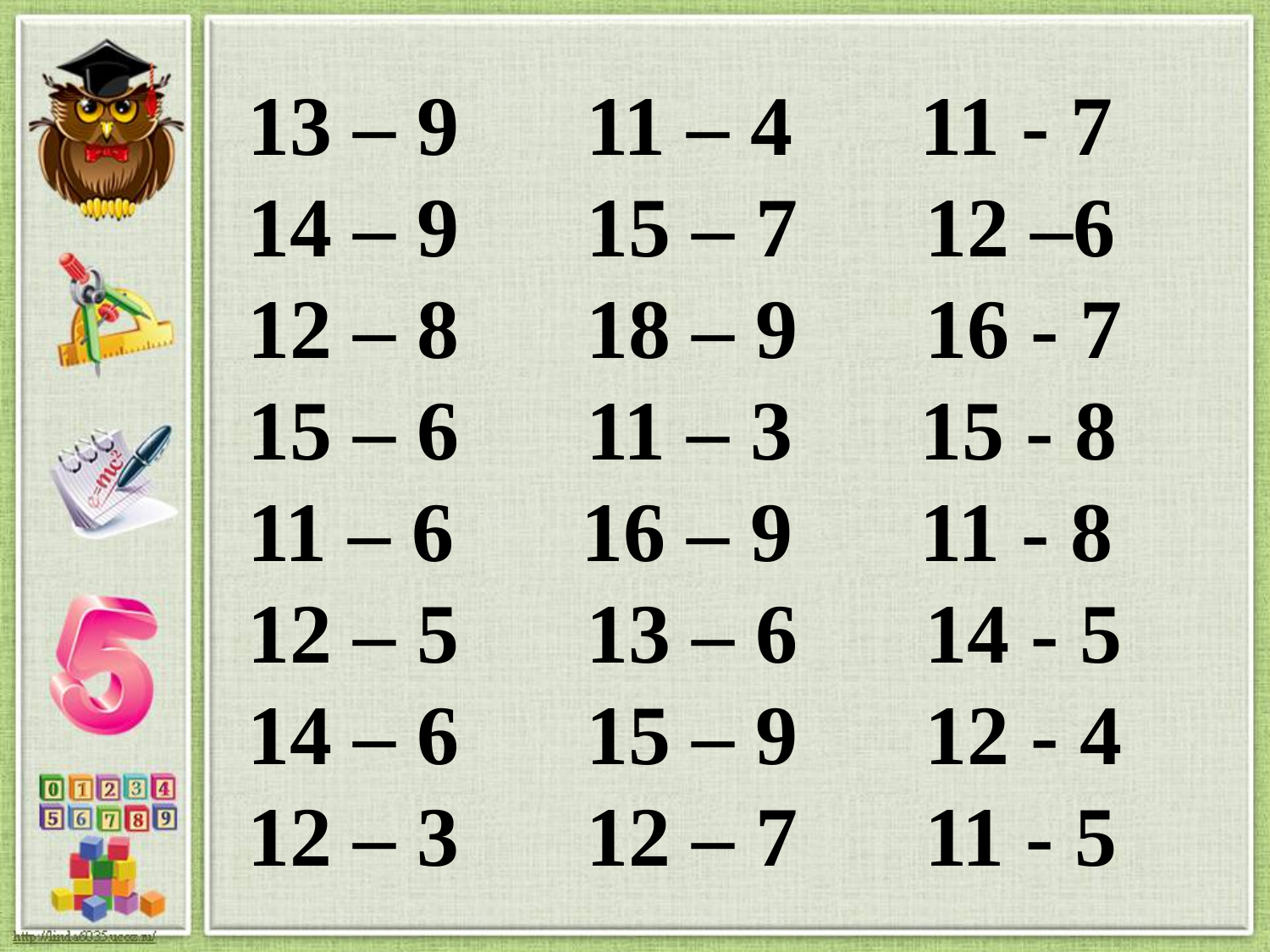

13 – 9      11 – 4      11 - 7
14 – 9      15 – 7      12 –6
12 – 8      18 – 9      16 - 7
15 – 6      11 – 3      15 - 8
11 – 6      16 – 9      11 - 8
12 – 5      13 – 6      14 - 5
14 – 6      15 – 9      12 - 4
12 – 3      12 – 7      11 - 5